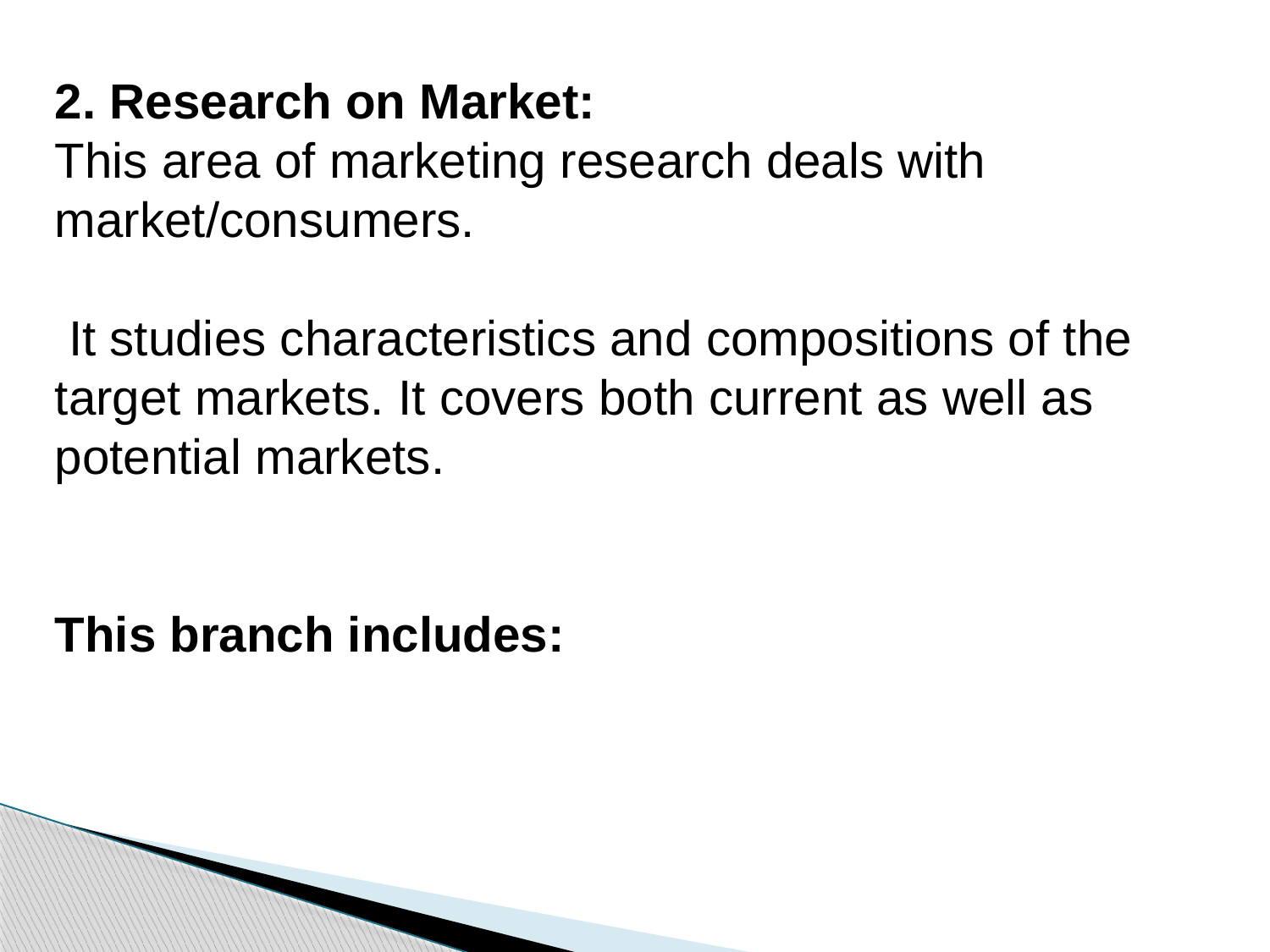

2. Research on Market:
This area of marketing research deals with market/consumers.

 It studies characteristics and compositions of the target markets. It covers both current as well as potential markets.

This branch includes: